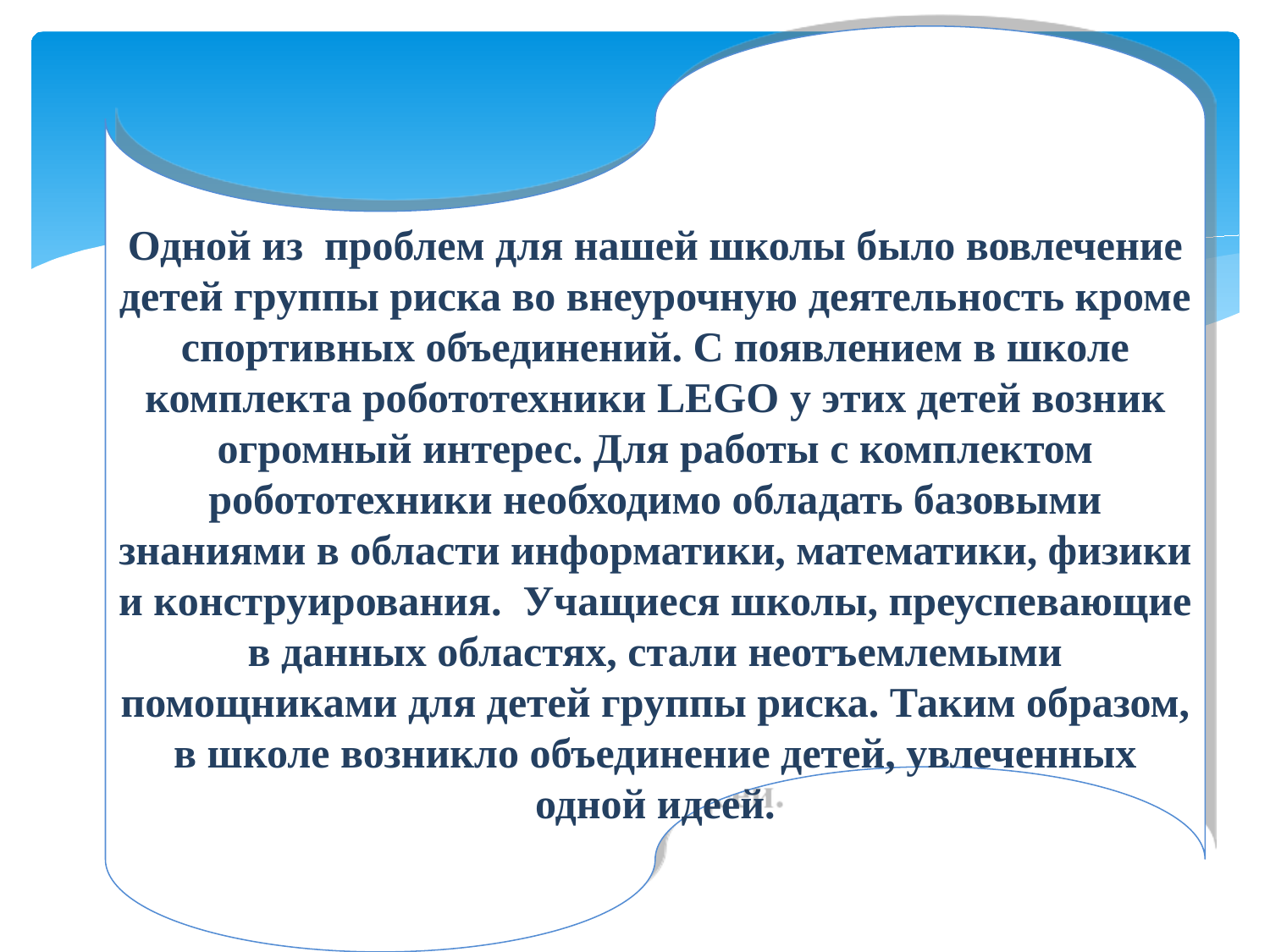

Одной из  проблем для нашей школы было вовлечение детей группы риска во внеурочную деятельность кроме спортивных объединений. С появлением в школе комплекта робототехники LEGO у этих детей возник огромный интерес. Для работы с комплектом робототехники необходимо обладать базовыми знаниями в области информатики, математики, физики и конструирования.  Учащиеся школы, преуспевающие в данных областях, стали неотъемлемыми помощниками для детей группы риска. Таким образом, в школе возникло объединение детей, увлеченных одной идеей.